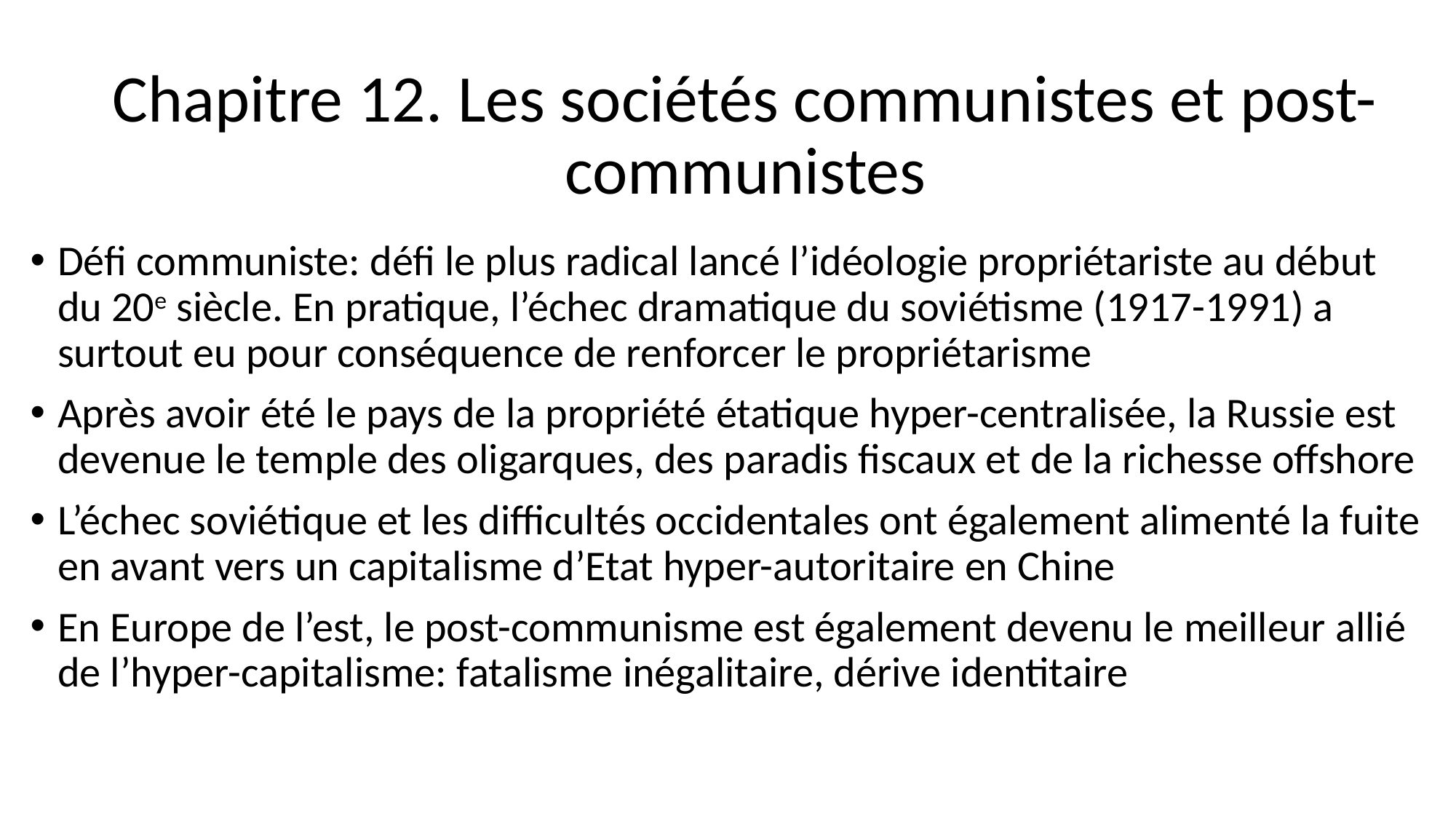

# Chapitre 12. Les sociétés communistes et post-communistes
Défi communiste: défi le plus radical lancé l’idéologie propriétariste au début du 20e siècle. En pratique, l’échec dramatique du soviétisme (1917-1991) a surtout eu pour conséquence de renforcer le propriétarisme
Après avoir été le pays de la propriété étatique hyper-centralisée, la Russie est devenue le temple des oligarques, des paradis fiscaux et de la richesse offshore
L’échec soviétique et les difficultés occidentales ont également alimenté la fuite en avant vers un capitalisme d’Etat hyper-autoritaire en Chine
En Europe de l’est, le post-communisme est également devenu le meilleur allié de l’hyper-capitalisme: fatalisme inégalitaire, dérive identitaire